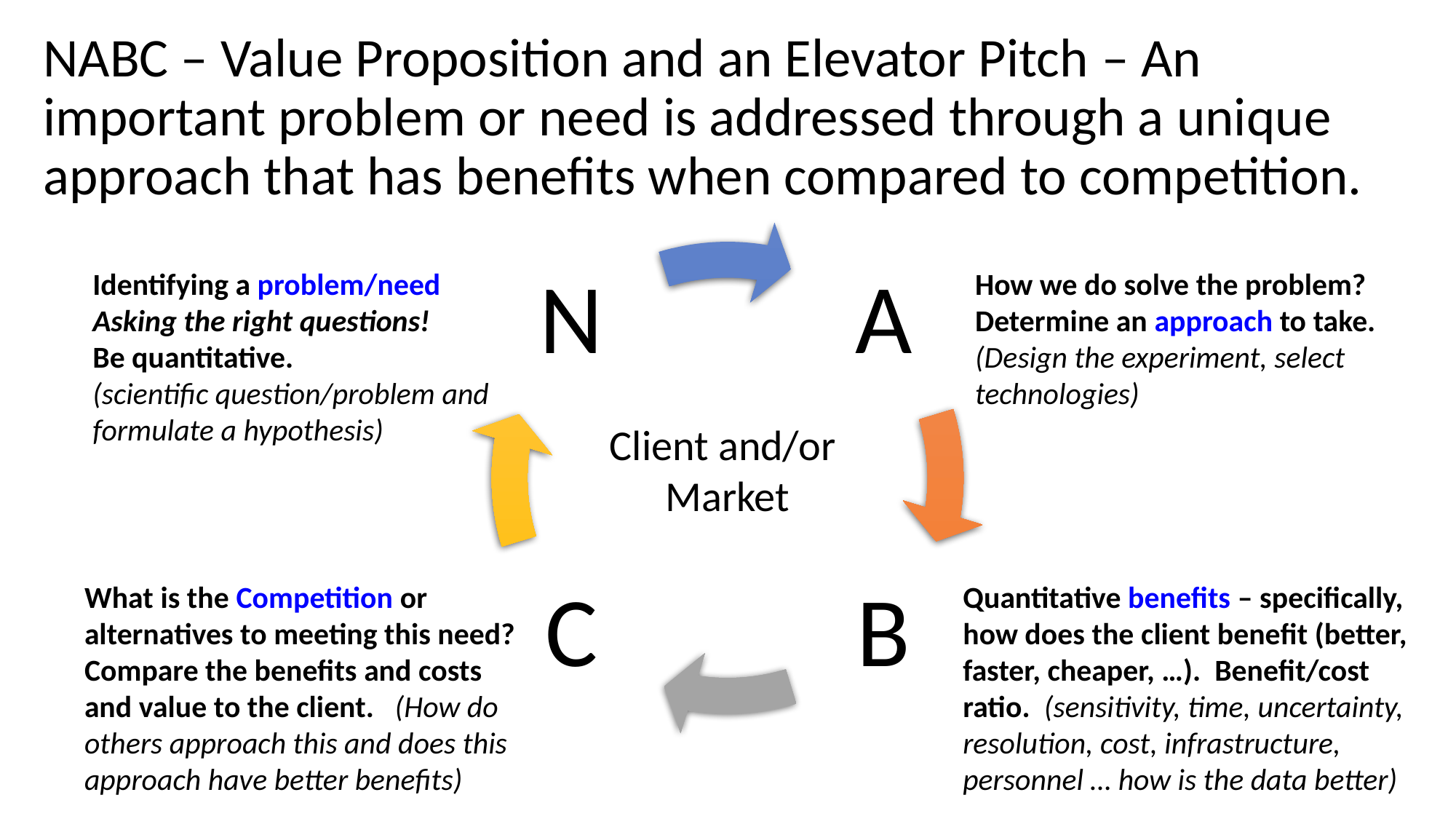

# NABC – Value Proposition and an Elevator Pitch – An important problem or need is addressed through a unique approach that has benefits when compared to competition.
A
B
C
N
Identifying a problem/need
Asking the right questions!
Be quantitative.
(scientific question/problem and formulate a hypothesis)
How we do solve the problem?  Determine an approach to take. (Design the experiment, select technologies)
Client and/or
Market
What is the Competition or alternatives to meeting this need?  Compare the benefits and costs and value to the client.   (How do others approach this and does this approach have better benefits)
Quantitative benefits – specifically, how does the client benefit (better, faster, cheaper, …).  Benefit/cost ratio.  (sensitivity, time, uncertainty, resolution, cost, infrastructure, personnel … how is the data better)